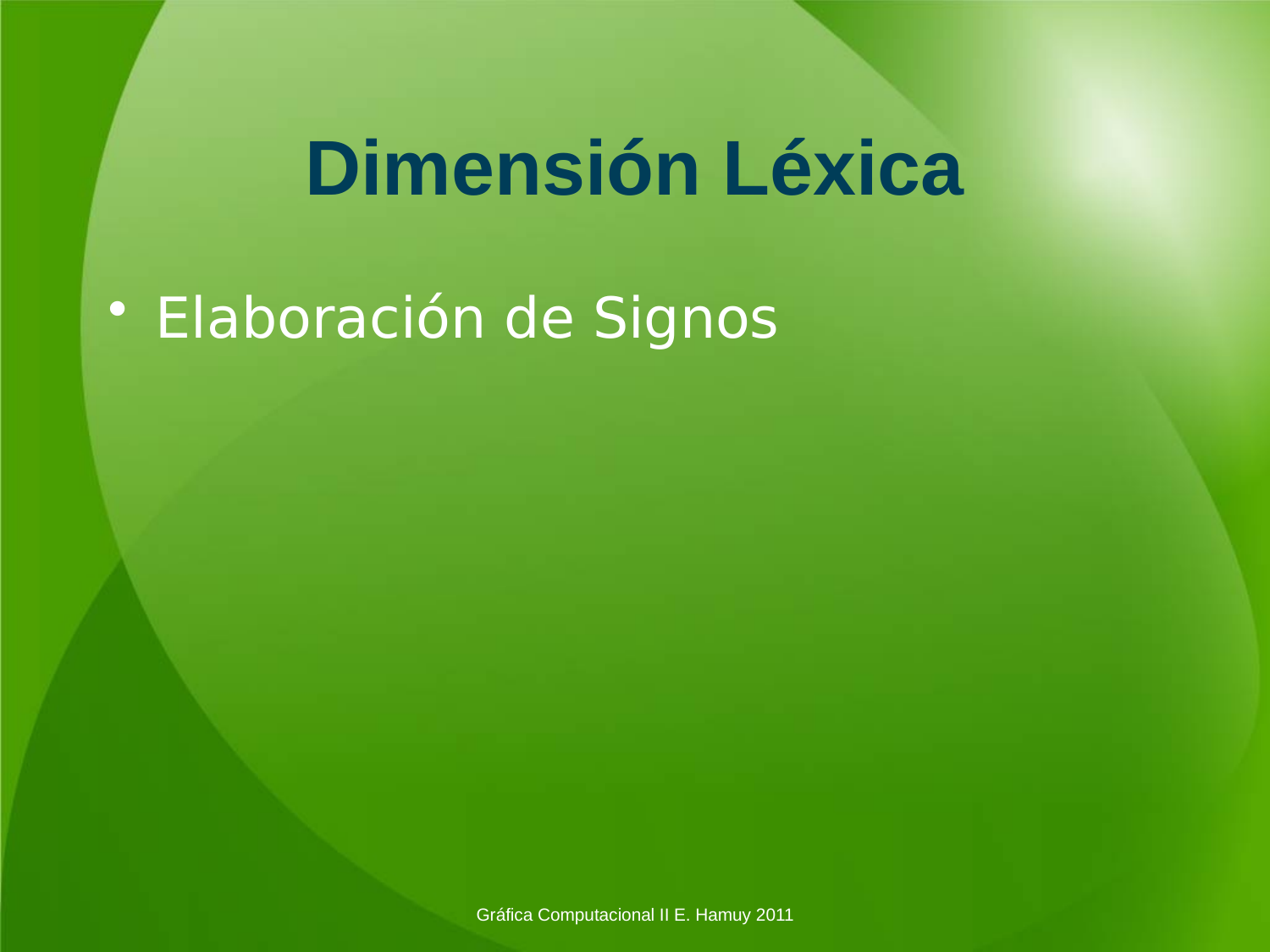

# Dimensión Léxica
Elaboración de Signos
Gráfica Computacional II E. Hamuy 2011